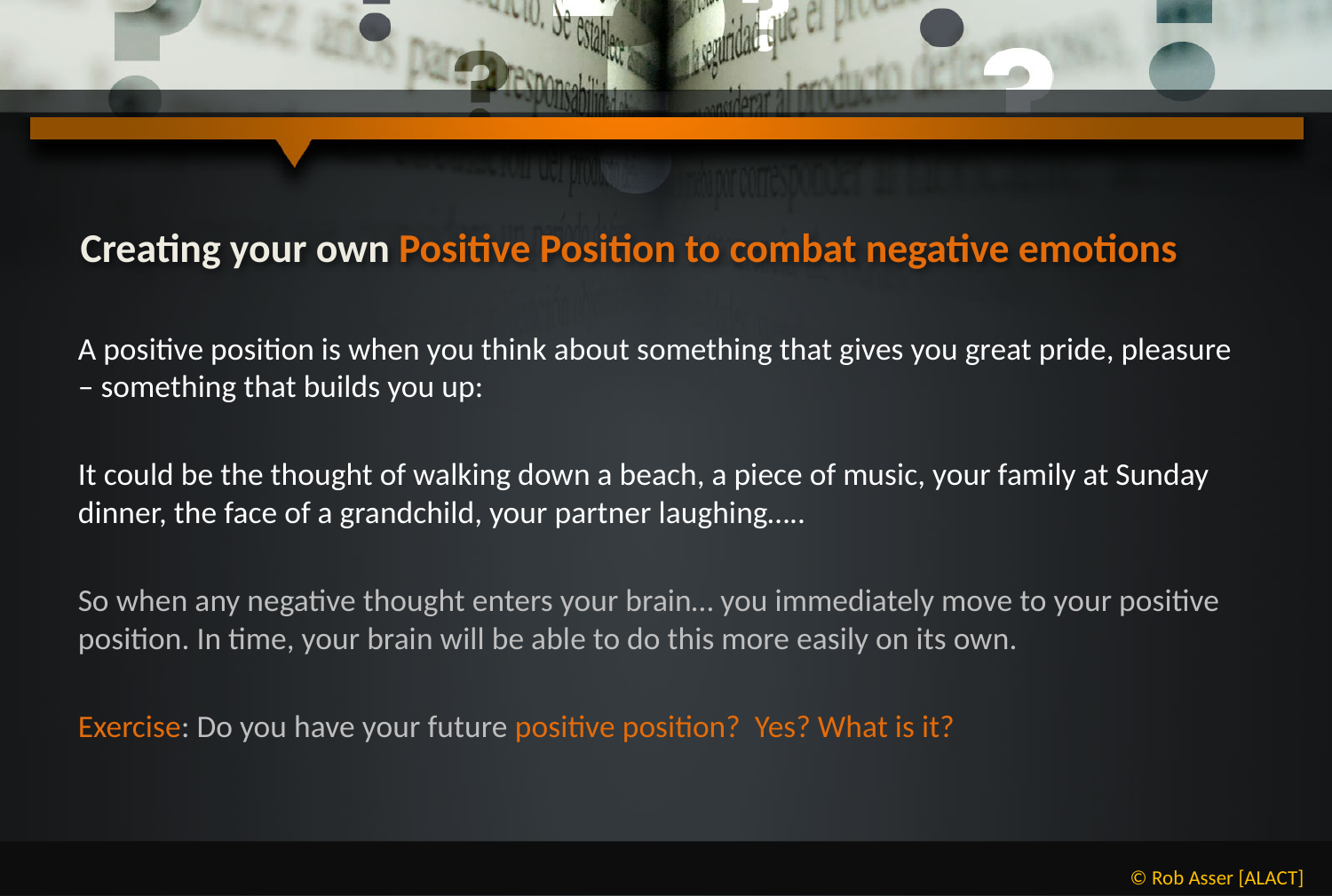

# Creating your own Positive Position to combat negative emotions
A positive position is when you think about something that gives you great pride, pleasure – something that builds you up:

It could be the thought of walking down a beach, a piece of music, your family at Sunday dinner, the face of a grandchild, your partner laughing…..

So when any negative thought enters your brain… you immediately move to your positive position. In time, your brain will be able to do this more easily on its own.

Exercise: Do you have your future positive position?  Yes? What is it?

© Rob Asser [ALACT]